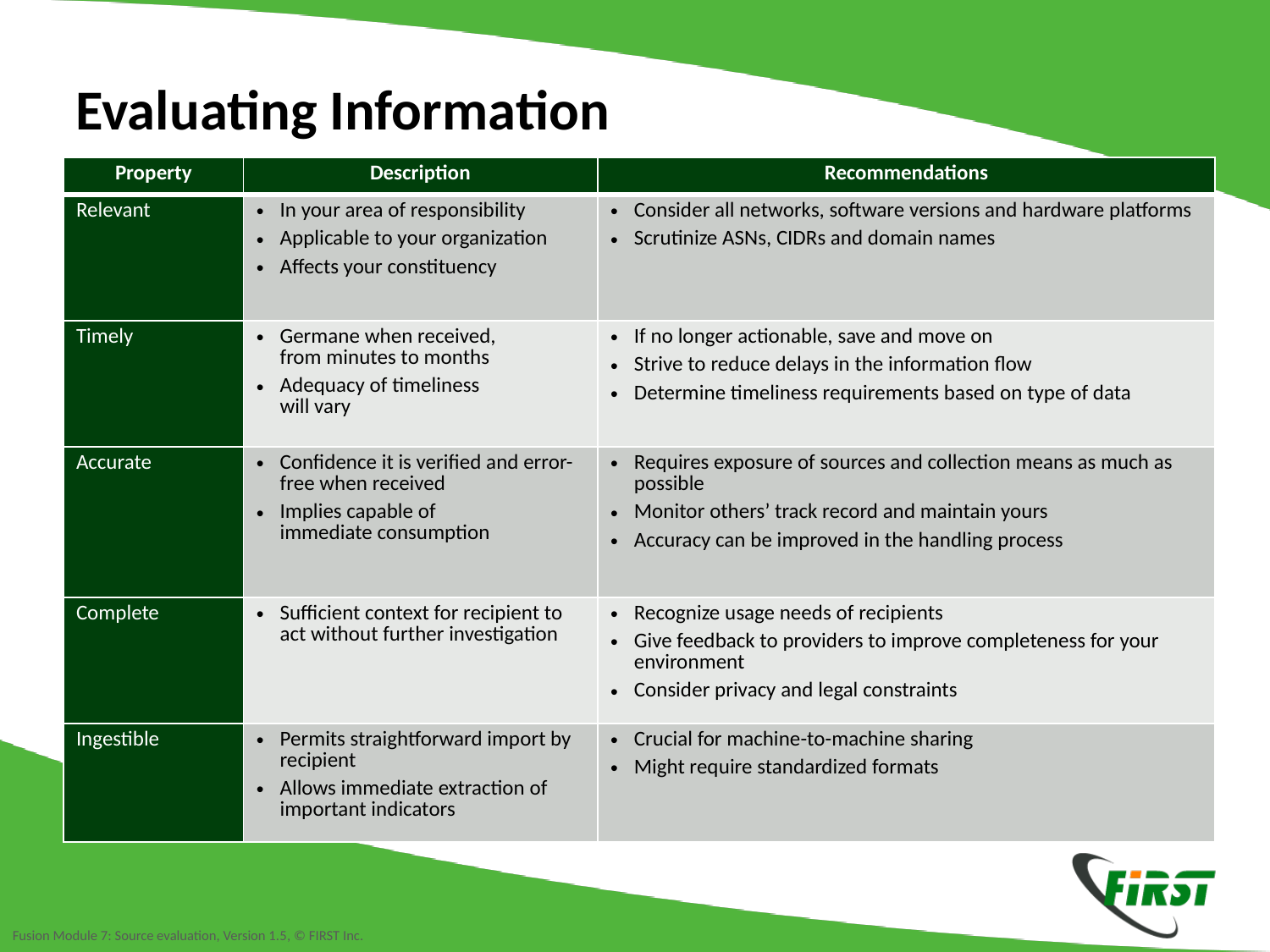

Evaluating Information
| Property | Description | Recommendations |
| --- | --- | --- |
| Relevant | In your area of responsibility Applicable to your organization Affects your constituency | Consider all networks, software versions and hardware platforms Scrutinize ASNs, CIDRs and domain names |
| Timely | Germane when received, from minutes to months Adequacy of timeliness will vary | If no longer actionable, save and move on Strive to reduce delays in the information flow Determine timeliness requirements based on type of data |
| Accurate | Confidence it is verified and error-free when received Implies capable of immediate consumption | Requires exposure of sources and collection means as much as possible Monitor others’ track record and maintain yours Accuracy can be improved in the handling process |
| Complete | Sufficient context for recipient to act without further investigation | Recognize usage needs of recipients Give feedback to providers to improve completeness for your environment Consider privacy and legal constraints |
| Ingestible | Permits straightforward import by recipient Allows immediate extraction of important indicators | Crucial for machine-to-machine sharing Might require standardized formats |